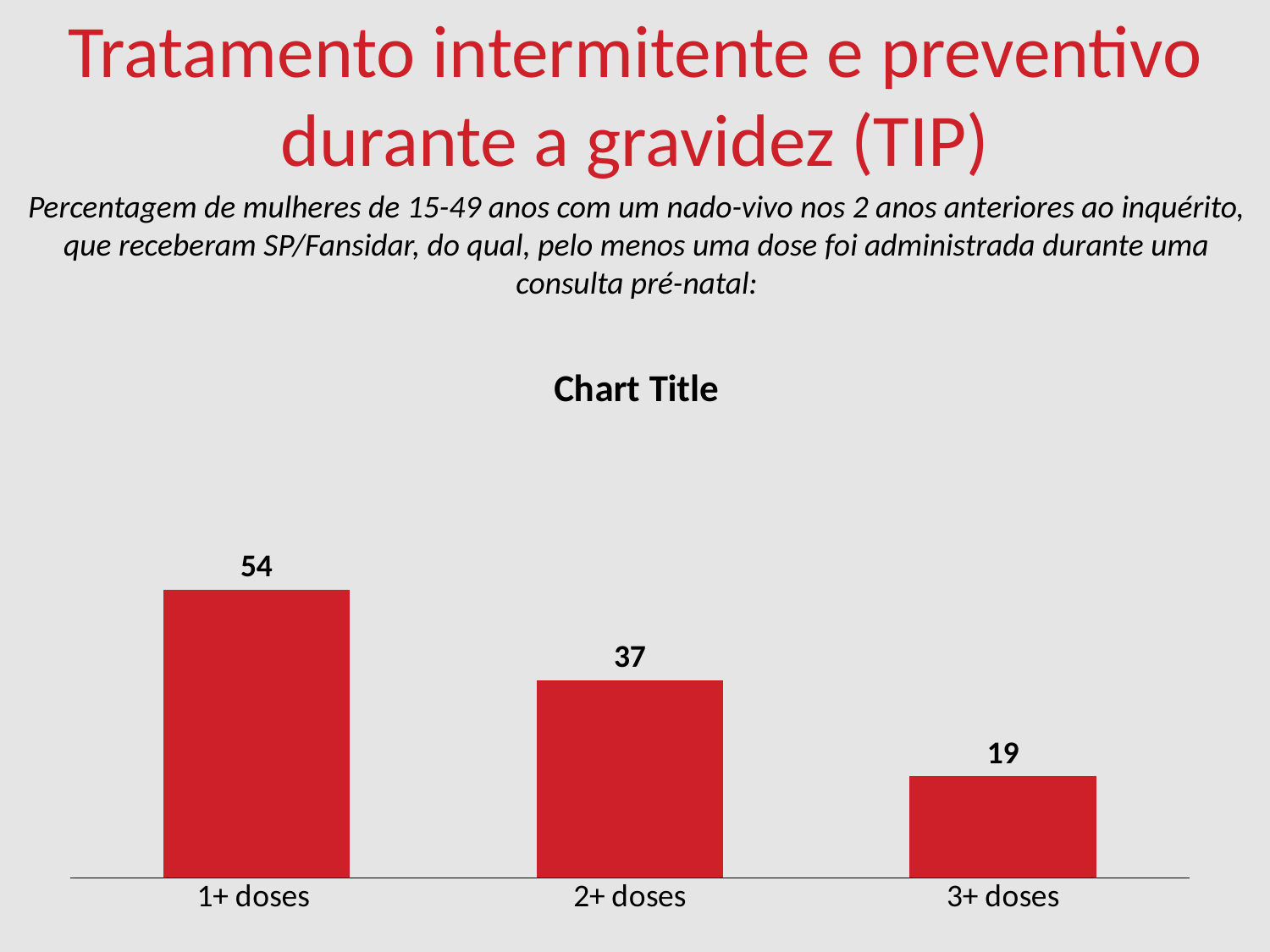

Tratamento intermitente e preventivo durante a gravidez (TIP)
Percentagem de mulheres de 15-49 anos com um nado-vivo nos 2 anos anteriores ao inquérito, que receberam SP/Fansidar, do qual, pelo menos uma dose foi administrada durante uma consulta pré-natal:

### Chart:

| Category |  |
|---|---|
| 1+ doses  | 54.0 |
| 2+ doses | 37.0 |
| 3+ doses | 19.0 |